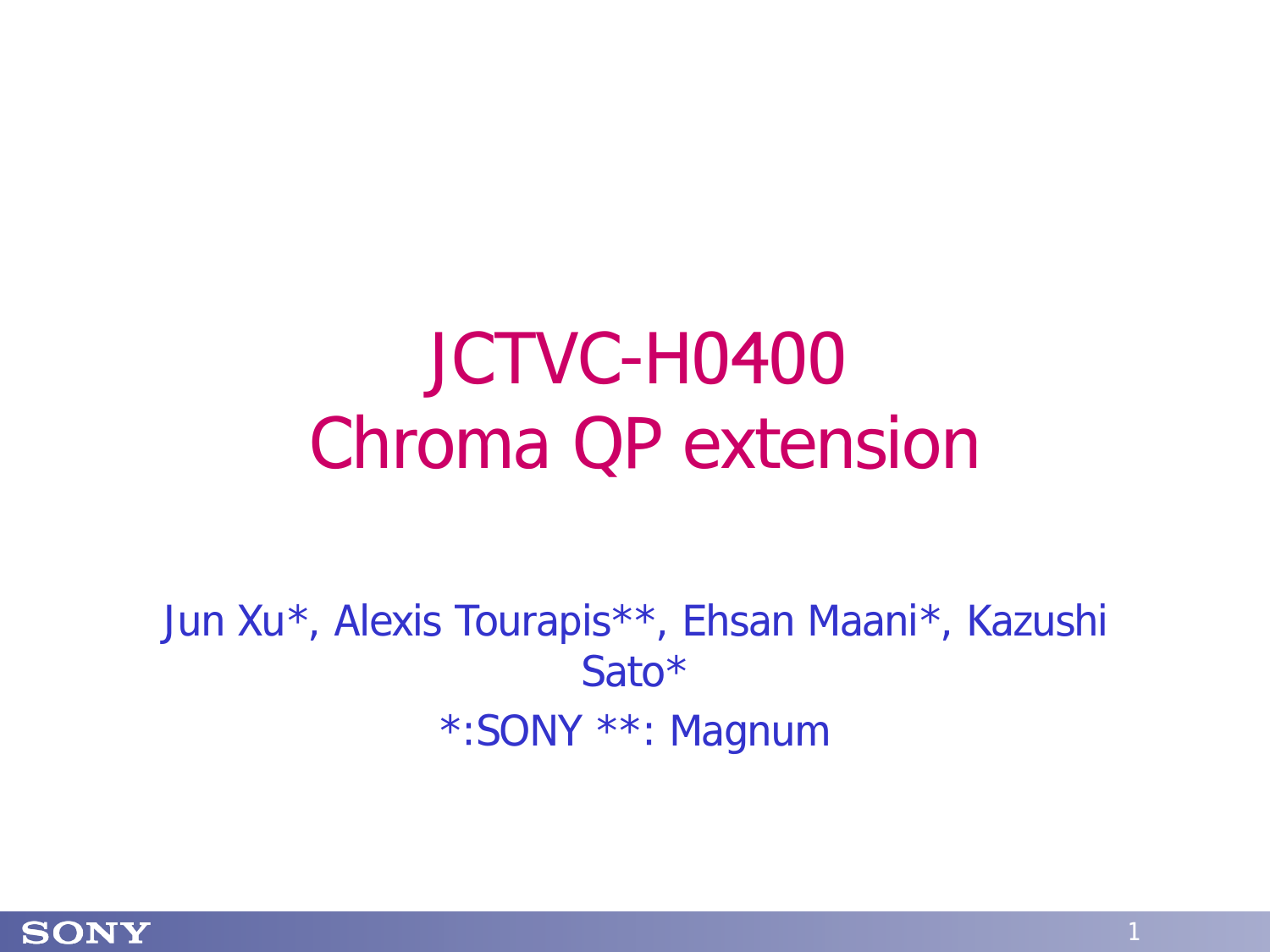

# JCTVC-H0400 Chroma QP extension
Jun Xu*, Alexis Tourapis**, Ehsan Maani*, Kazushi Sato*
*:SONY **: Magnum
1